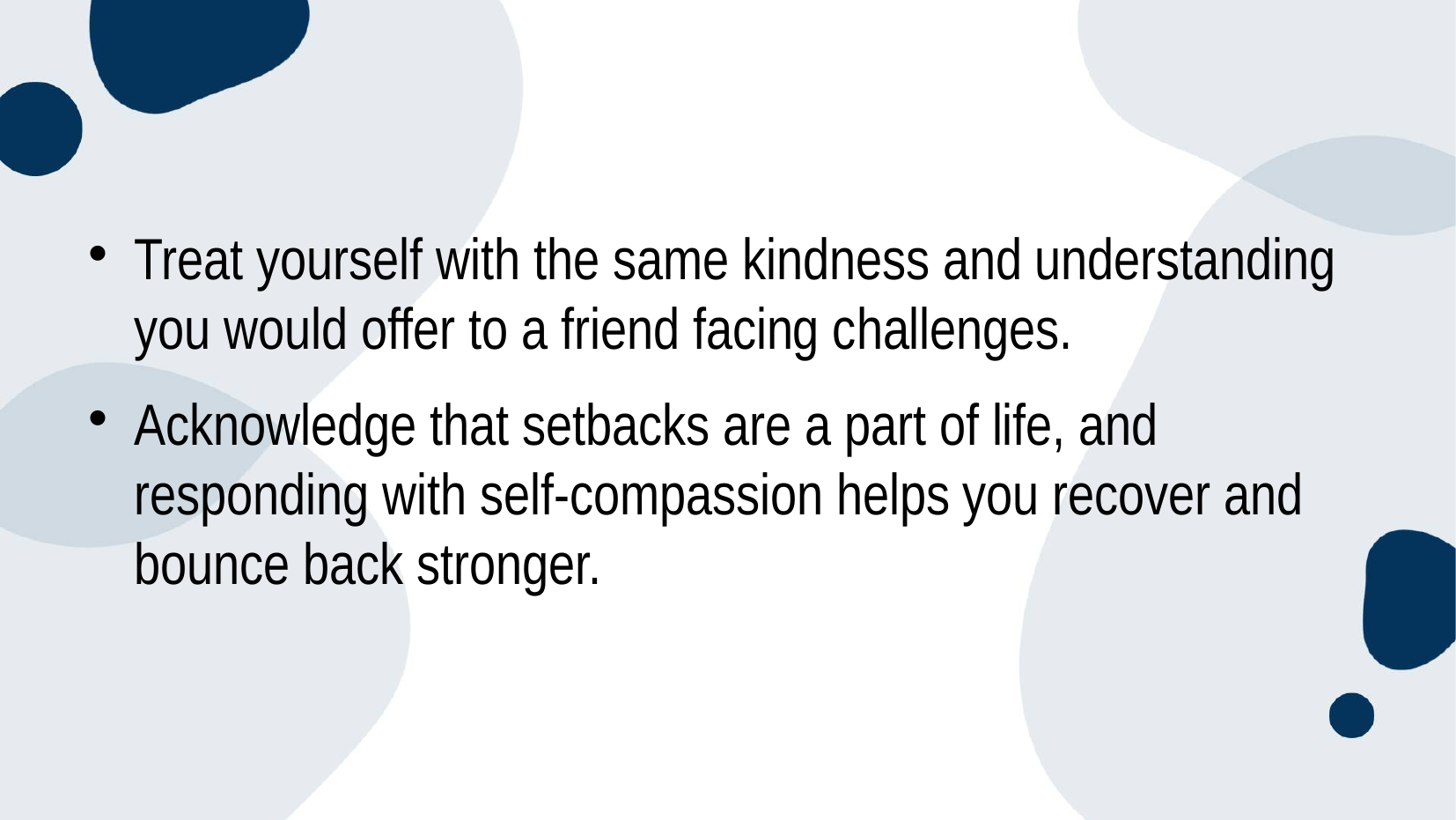

#
Treat yourself with the same kindness and understanding you would offer to a friend facing challenges.
Acknowledge that setbacks are a part of life, and responding with self-compassion helps you recover and bounce back stronger.